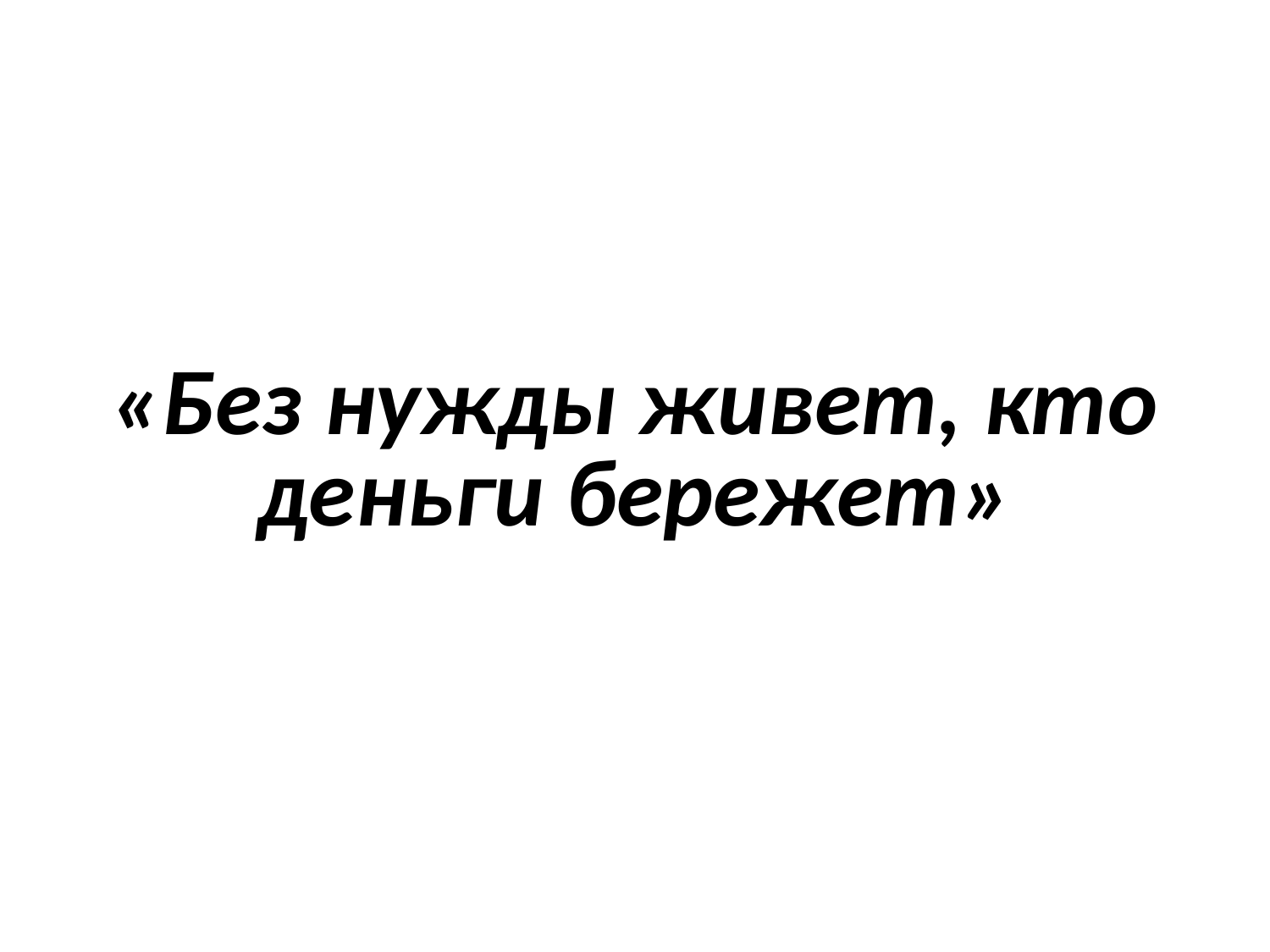

#

«Без нужды живет, кто деньги бережет»